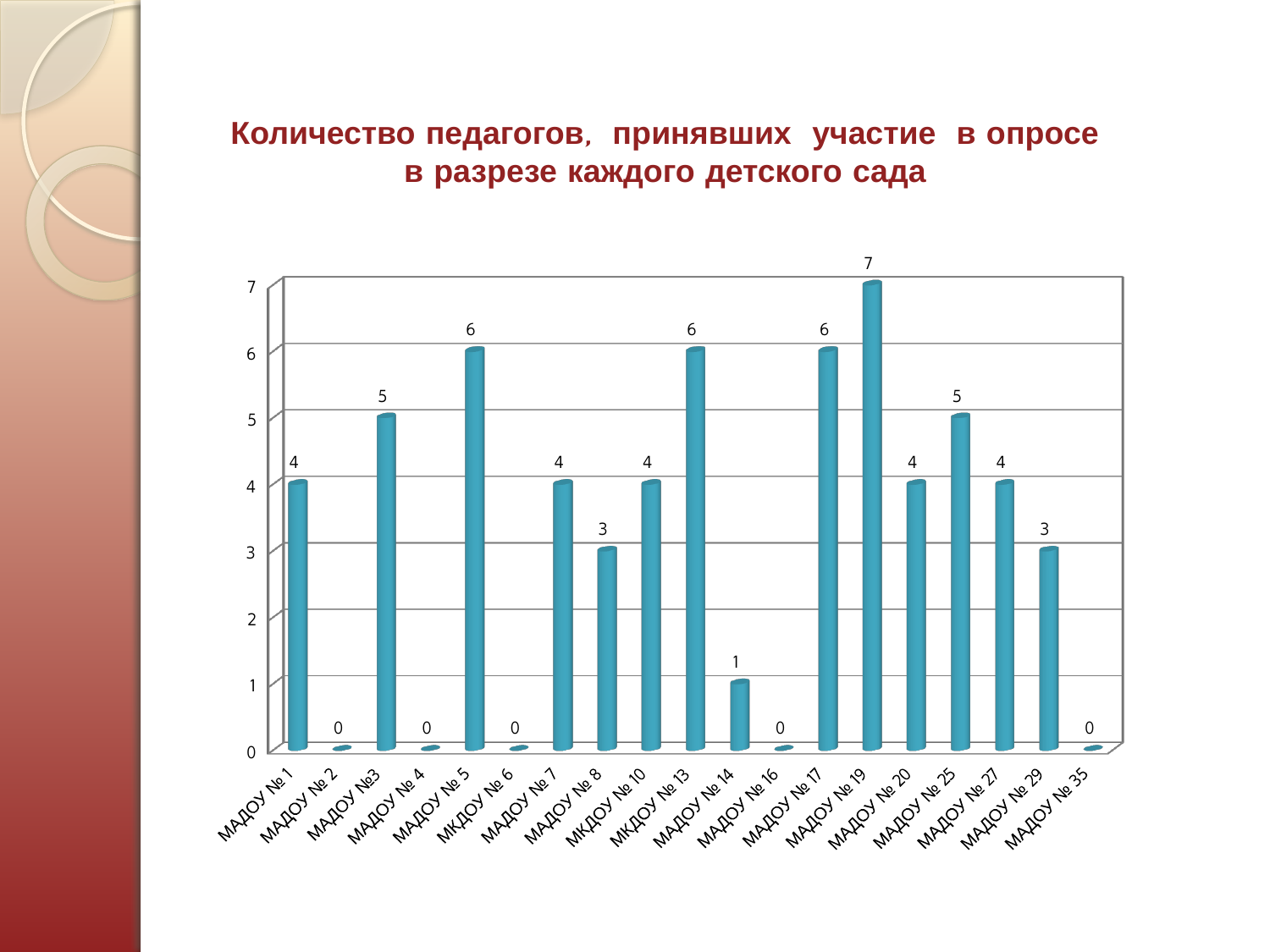

Количество педагогов,  принявших  участие  в опросе в разрезе каждого детского сада

[unsupported chart]